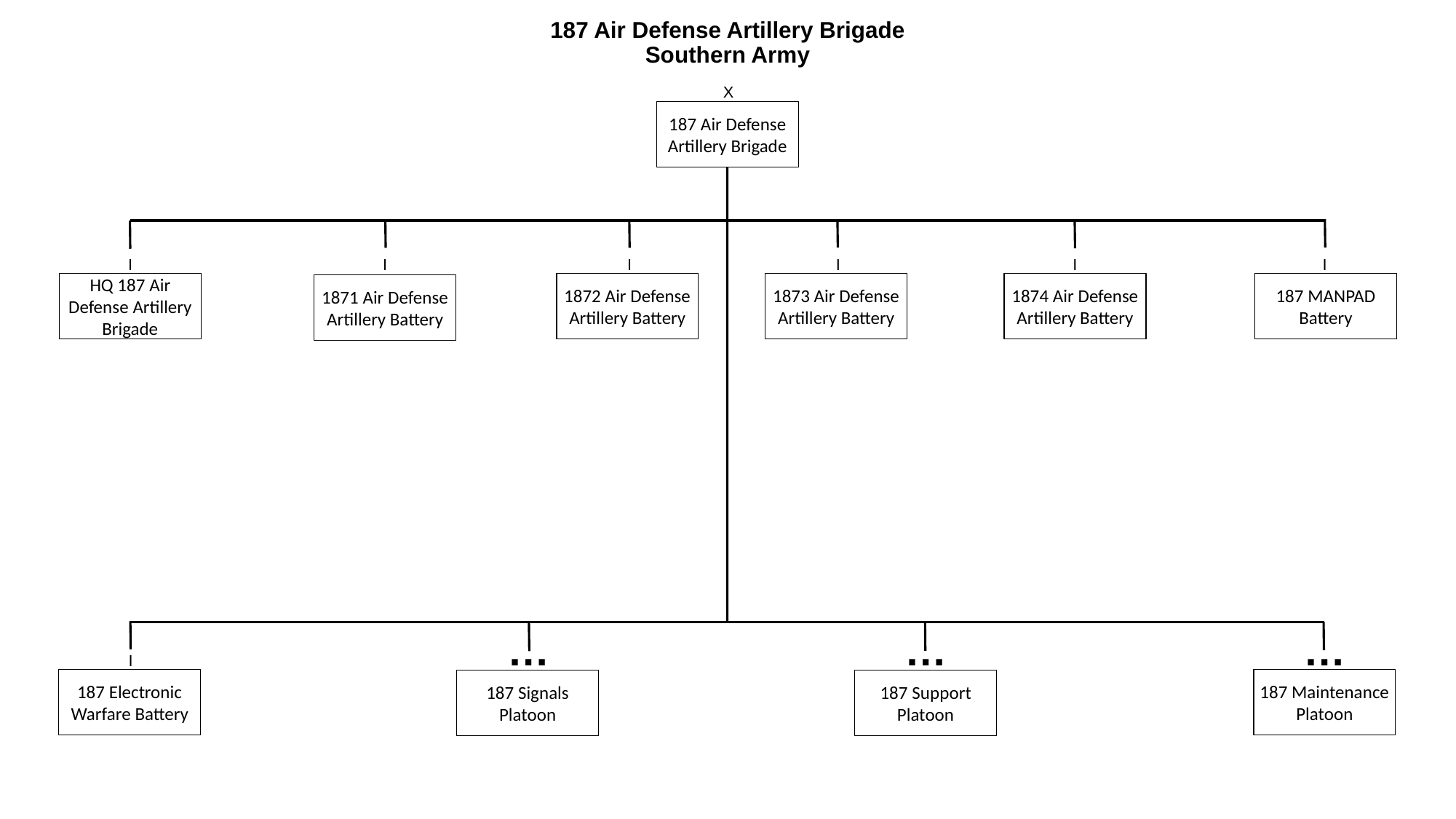

# 187 Air Defense Artillery Brigade Southern Army
X
187 Air Defense Artillery Brigade
I
I
I
I
I
I
HQ 187 Air Defense Artillery Brigade
1872 Air Defense Artillery Battery
1873 Air Defense Artillery Battery
1874 Air Defense Artillery Battery
187 MANPAD
Battery
1871 Air Defense Artillery Battery
…
…
…
I
187 Electronic Warfare Battery
187 Maintenance
Platoon
187 Signals
Platoon
187 Support
Platoon